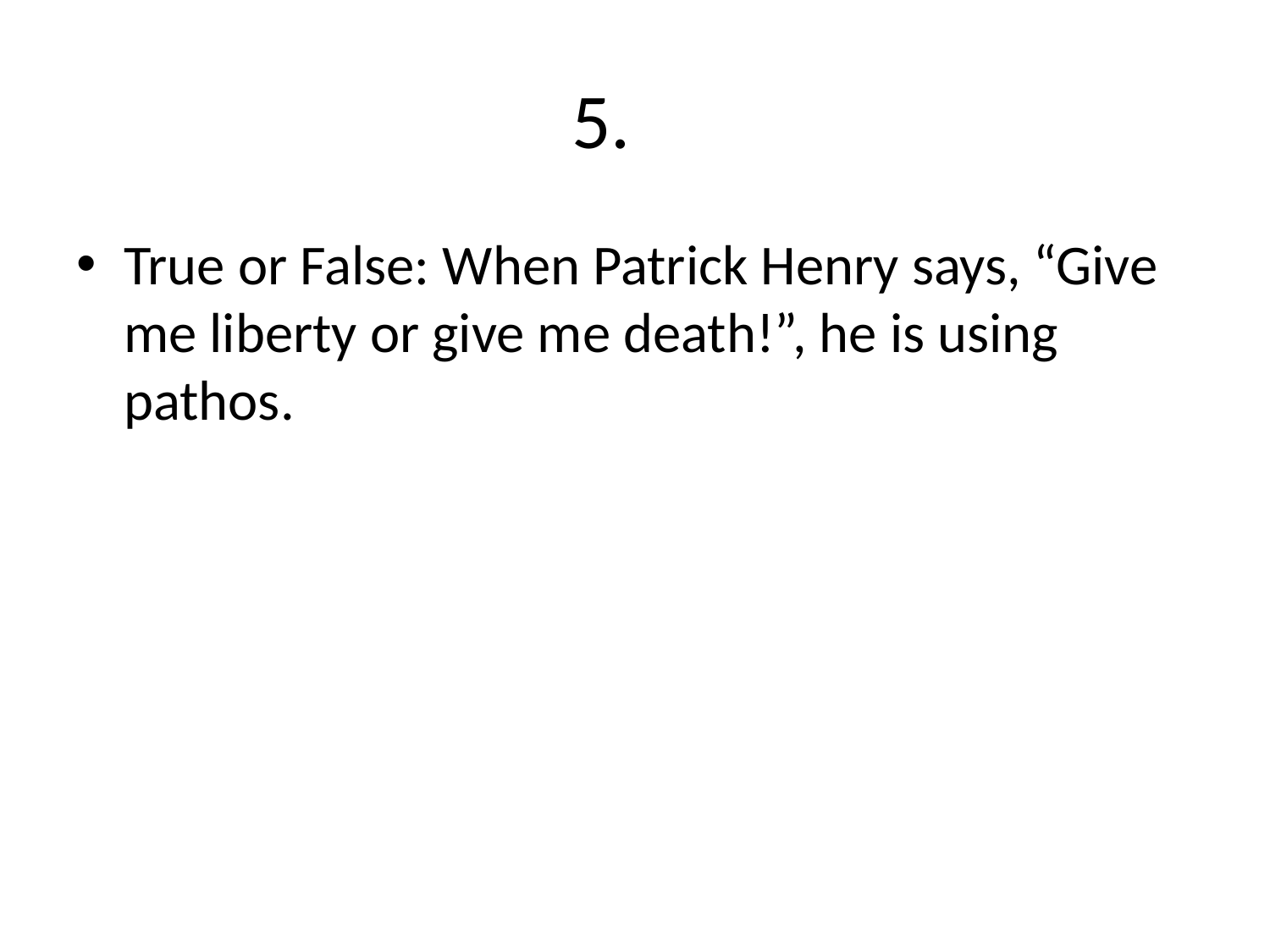

# 5.
True or False: When Patrick Henry says, “Give me liberty or give me death!”, he is using pathos.